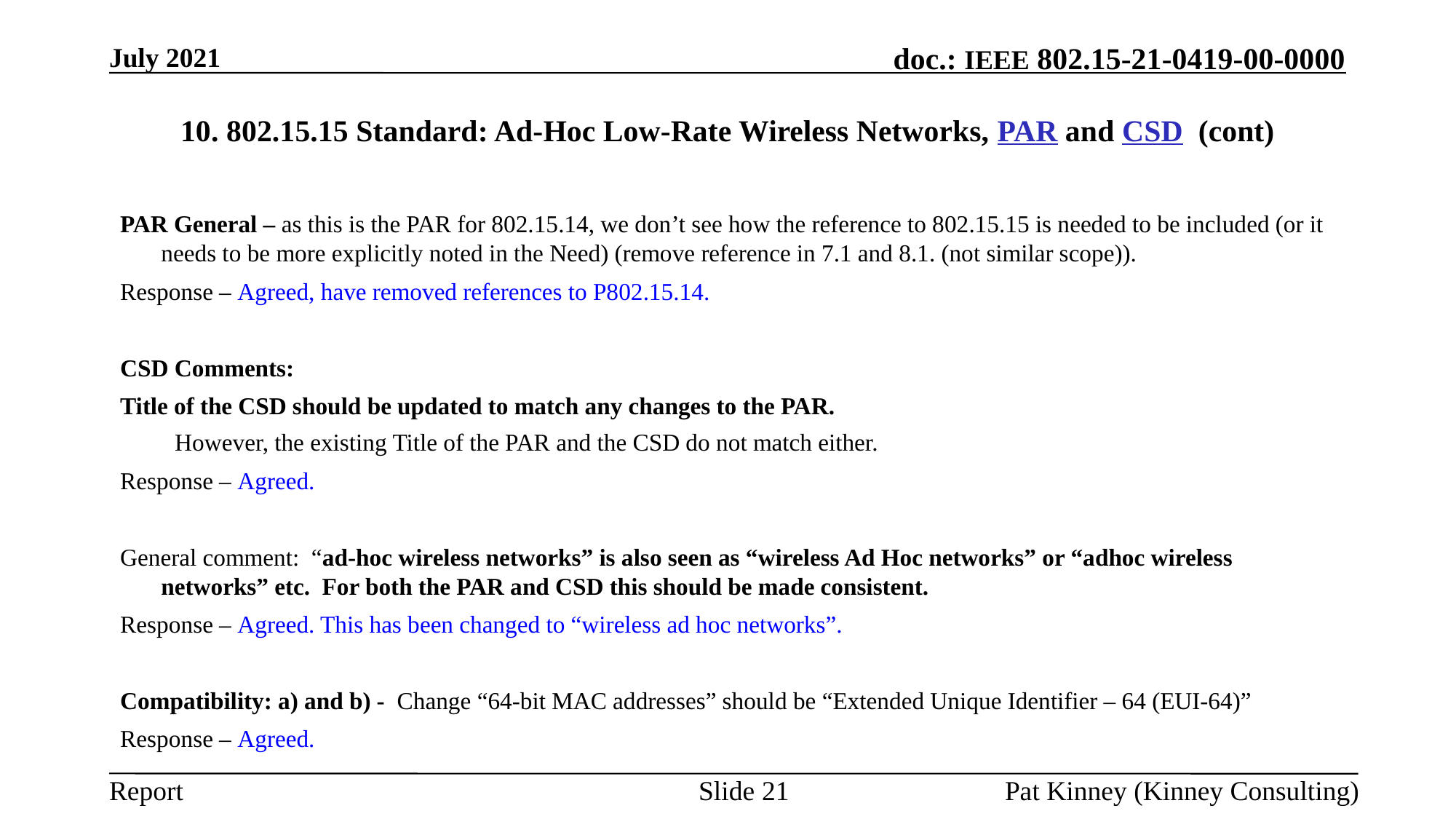

July 2021
# 10. 802.15.15 Standard: Ad-Hoc Low-Rate Wireless Networks, PAR and CSD  (cont)
PAR General – as this is the PAR for 802.15.14, we don’t see how the reference to 802.15.15 is needed to be included (or it needs to be more explicitly noted in the Need) (remove reference in 7.1 and 8.1. (not similar scope)).
Response – Agreed, have removed references to P802.15.14.

CSD Comments:
Title of the CSD should be updated to match any changes to the PAR.
However, the existing Title of the PAR and the CSD do not match either.
Response – Agreed.

General comment:  “ad-hoc wireless networks” is also seen as “wireless Ad Hoc networks” or “adhoc wireless networks” etc.  For both the PAR and CSD this should be made consistent.
Response – Agreed. This has been changed to “wireless ad hoc networks”.

Compatibility: a) and b) -  Change “64-bit MAC addresses” should be “Extended Unique Identifier – 64 (EUI-64)”
Response – Agreed.
Pat Kinney (Kinney Consulting)
Slide 21